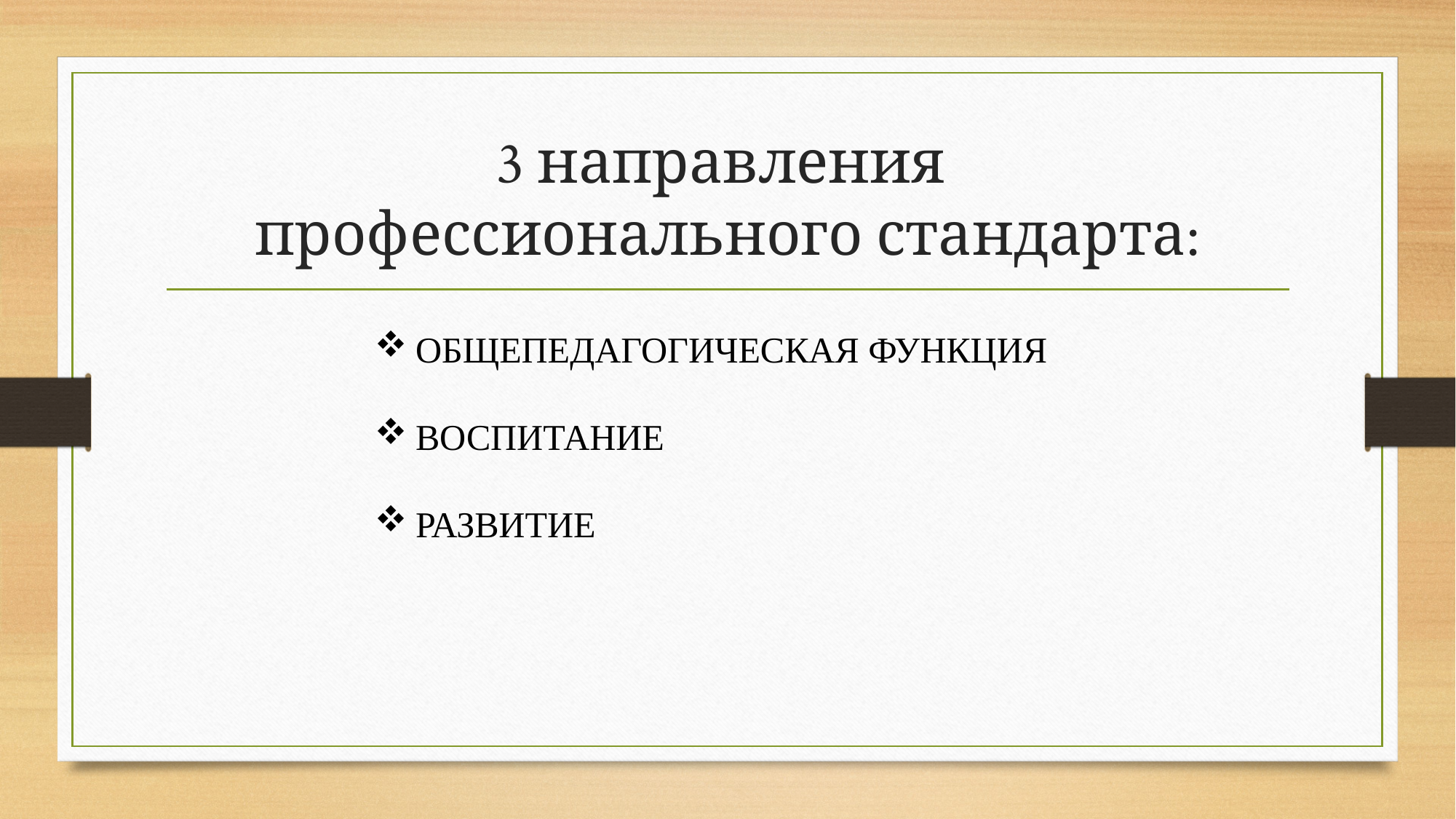

# 3 направления профессионального стандарта:
ОБЩЕПЕДАГОГИЧЕСКАЯ ФУНКЦИЯ

ВОСПИТАНИЕ

РАЗВИТИЕ